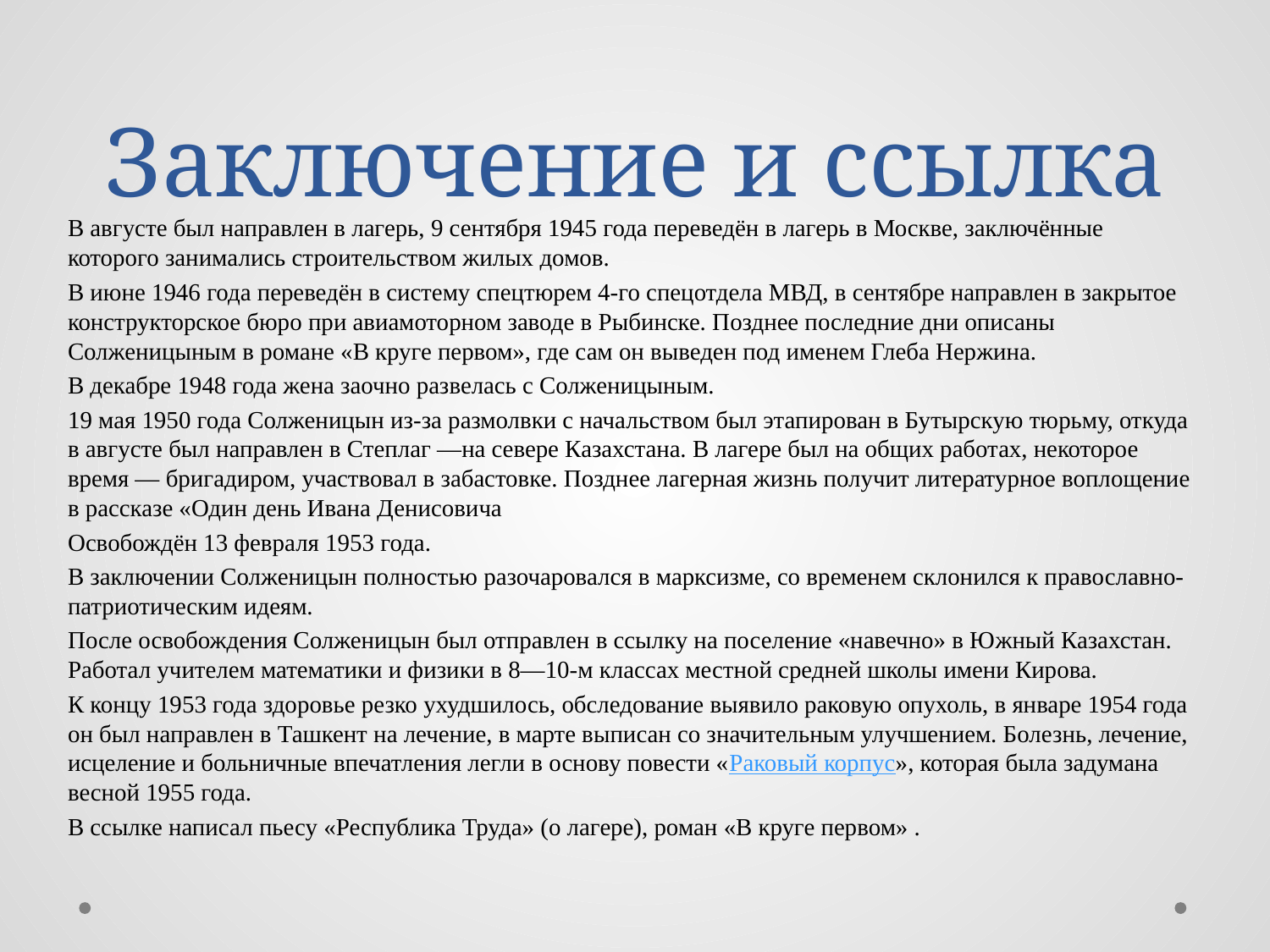

# Заключение и ссылка
В августе был направлен в лагерь, 9 сентября 1945 года переведён в лагерь в Москве, заключённые которого занимались строительством жилых домов.
В июне 1946 года переведён в систему спецтюрем 4-го спецотдела МВД, в сентябре направлен в закрытое конструкторское бюро при авиамоторном заводе в Рыбинске. Позднее последние дни описаны Солженицыным в романе «В круге первом», где сам он выведен под именем Глеба Нержина.
В декабре 1948 года жена заочно развелась с Солженицыным.
19 мая 1950 года Солженицын из-за размолвки с начальством был этапирован в Бутырскую тюрьму, откуда в августе был направлен в Степлаг —на севере Казахстана. В лагере был на общих работах, некоторое время — бригадиром, участвовал в забастовке. Позднее лагерная жизнь получит литературное воплощение в рассказе «Один день Ивана Денисовича
Освобождён 13 февраля 1953 года.
В заключении Солженицын полностью разочаровался в марксизме, со временем склонился к православно-патриотическим идеям.
После освобождения Солженицын был отправлен в ссылку на поселение «навечно» в Южный Казахстан. Работал учителем математики и физики в 8—10-м классах местной средней школы имени Кирова.
К концу 1953 года здоровье резко ухудшилось, обследование выявило раковую опухоль, в январе 1954 года он был направлен в Ташкент на лечение, в марте выписан со значительным улучшением. Болезнь, лечение, исцеление и больничные впечатления легли в основу повести «Раковый корпус», которая была задумана весной 1955 года.
В ссылке написал пьесу «Республика Труда» (о лагере), роман «В круге первом» .